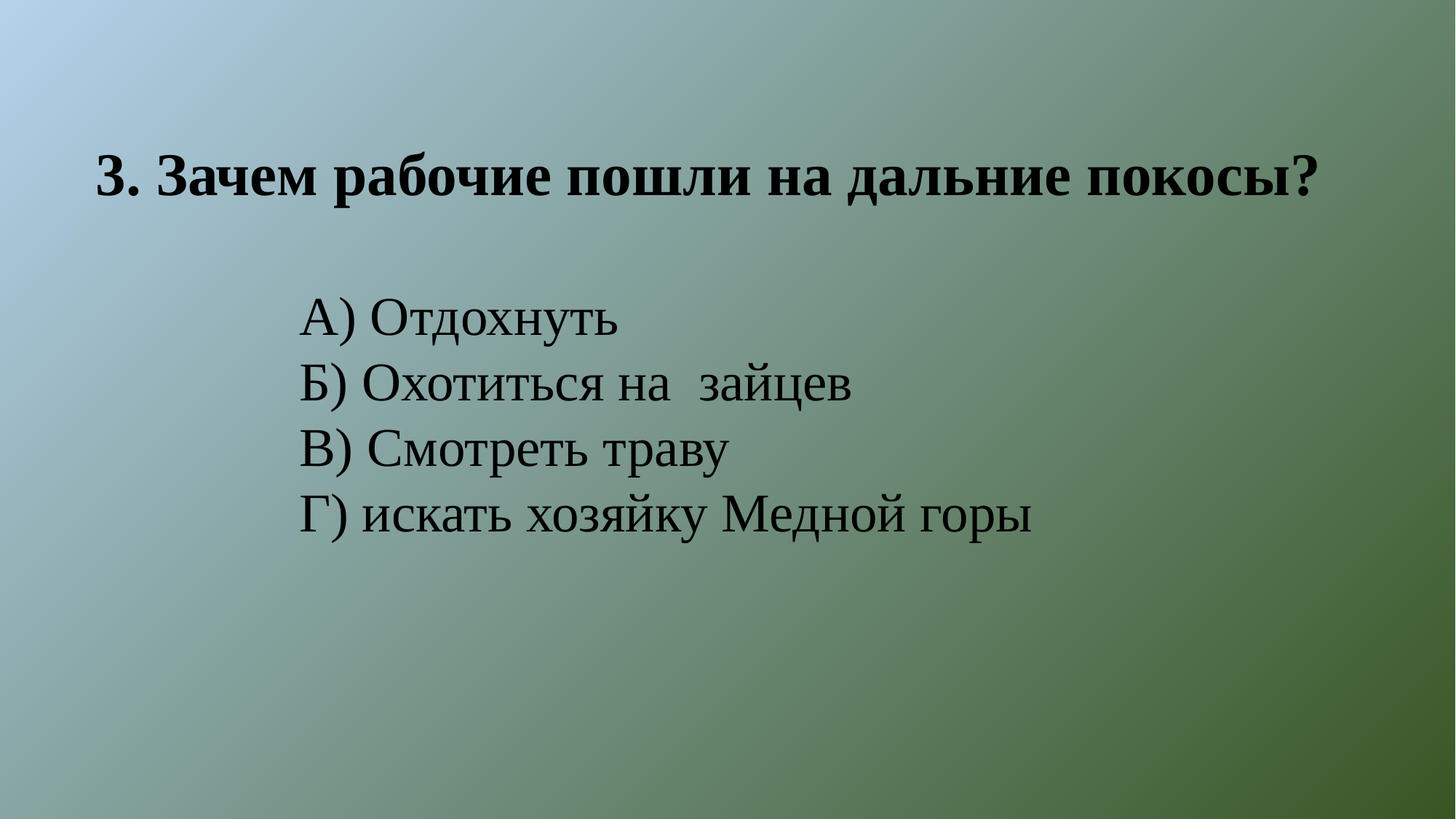

3. Зачем рабочие пошли на дальние покосы?

А) Отдохнуть
Б) Охотиться на  зайцев
В) Смотреть траву
Г) искать хозяйку Медной горы